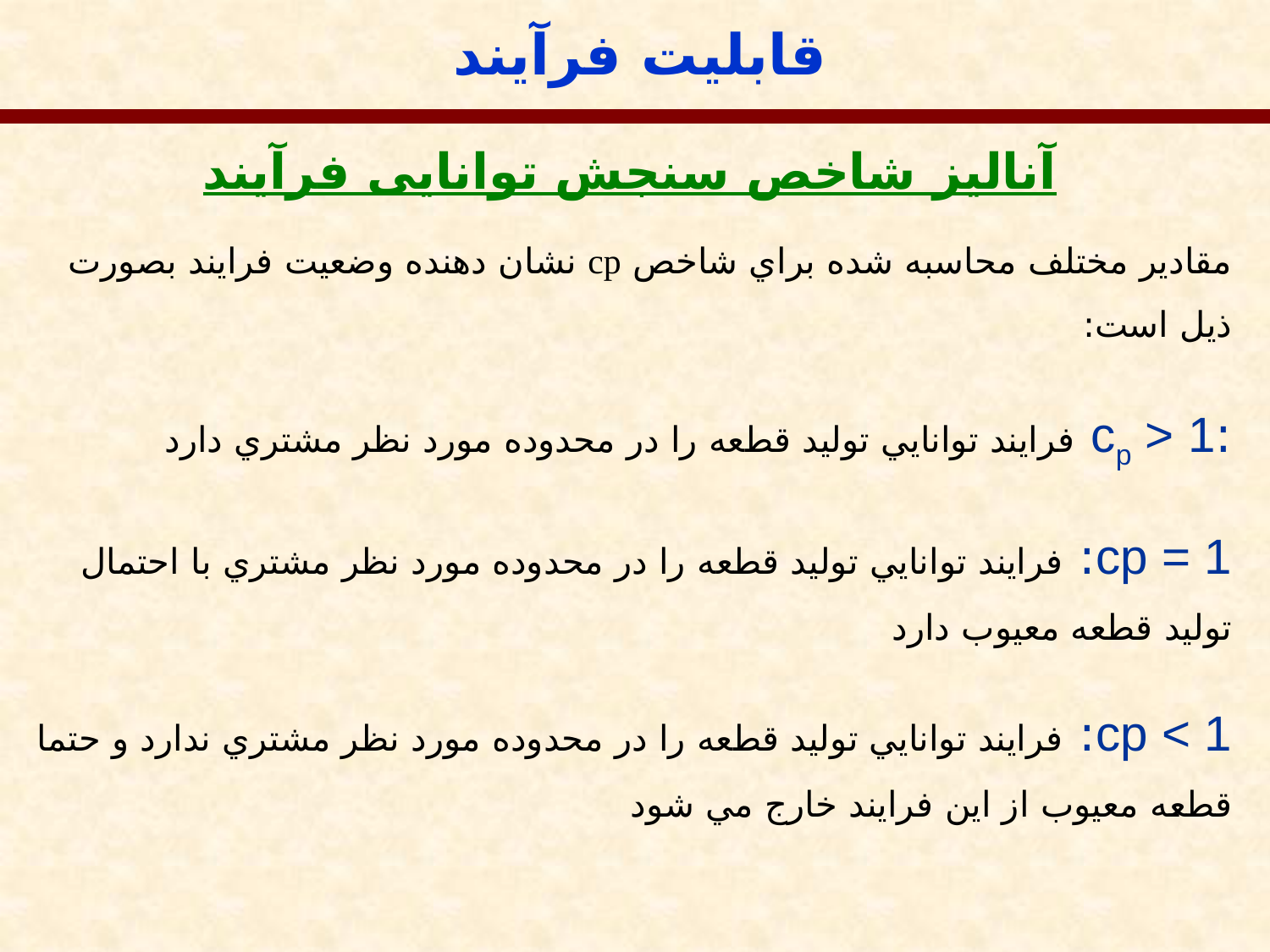

قابلیت فرآیند

آنالیز شاخص سنجش توانایی فرآیند
مقادير مختلف محاسبه شده براي شاخص cp نشان دهنده وضعيت فرايند بصورت ذيل است:
:cp > 1 فرايند توانايي توليد قطعه را در محدوده مورد نظر مشتري دارد
cp = 1: فرايند توانايي توليد قطعه را در محدوده مورد نظر مشتري با احتمال توليد قطعه معيوب دارد
cp < 1: فرايند توانايي توليد قطعه را در محدوده مورد نظر مشتري ندارد و حتما قطعه معيوب از اين فرايند خارج مي شود